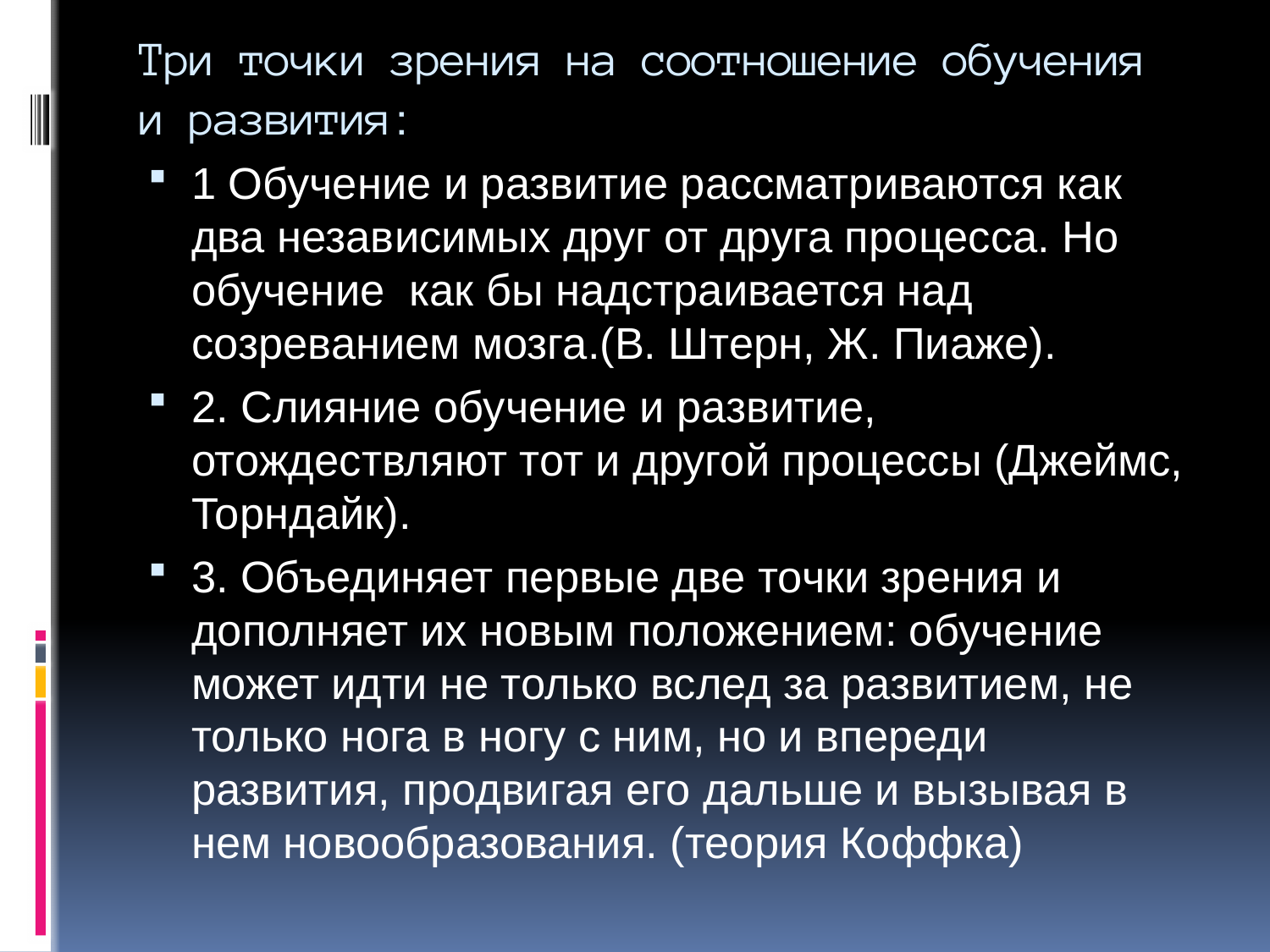

# Три точки зрения на соотношение обучения и развития:
1 Обучение и развитие рассматриваются как два независимых друг от друга процесса. Но обучение  как бы надстраивается над созреванием мозга.(В. Штерн, Ж. Пиаже).
2. Слияние обучение и развитие, отождествляют тот и другой процессы (Джеймс, Торндайк).
3. Объединяет первые две точки зрения и дополняет их новым положением: обучение может идти не только вслед за развитием, не только нога в ногу с ним, но и впереди развития, продвигая его дальше и вызывая в нем новообразования. (теория Коффка)